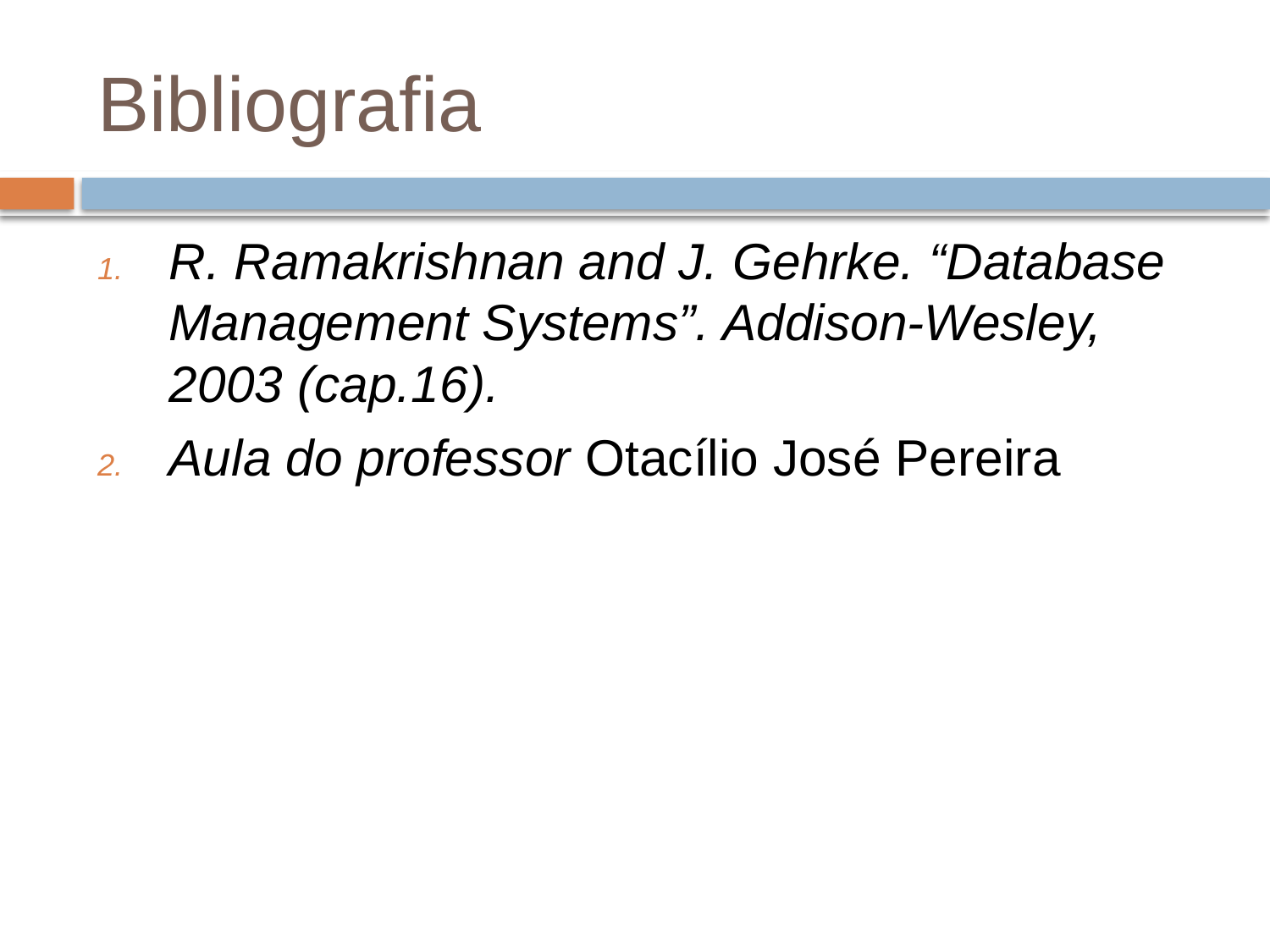

# Bibliografia
R. Ramakrishnan and J. Gehrke. “Database Management Systems”. Addison-Wesley, 2003 (cap.16).
Aula do professor Otacílio José Pereira